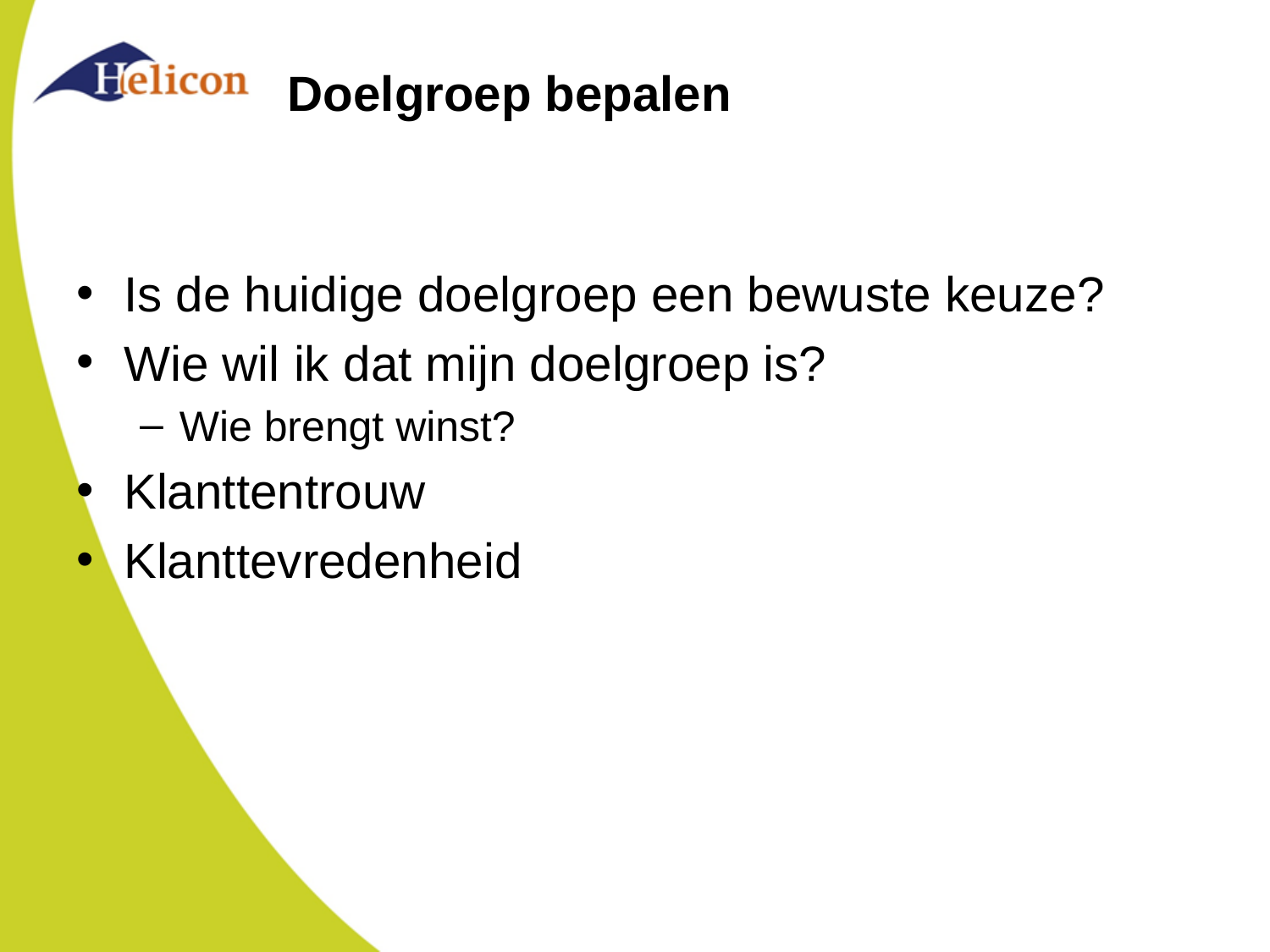

# Doelgroep bepalen
Is de huidige doelgroep een bewuste keuze?
Wie wil ik dat mijn doelgroep is?
Wie brengt winst?
Klanttentrouw
Klanttevredenheid